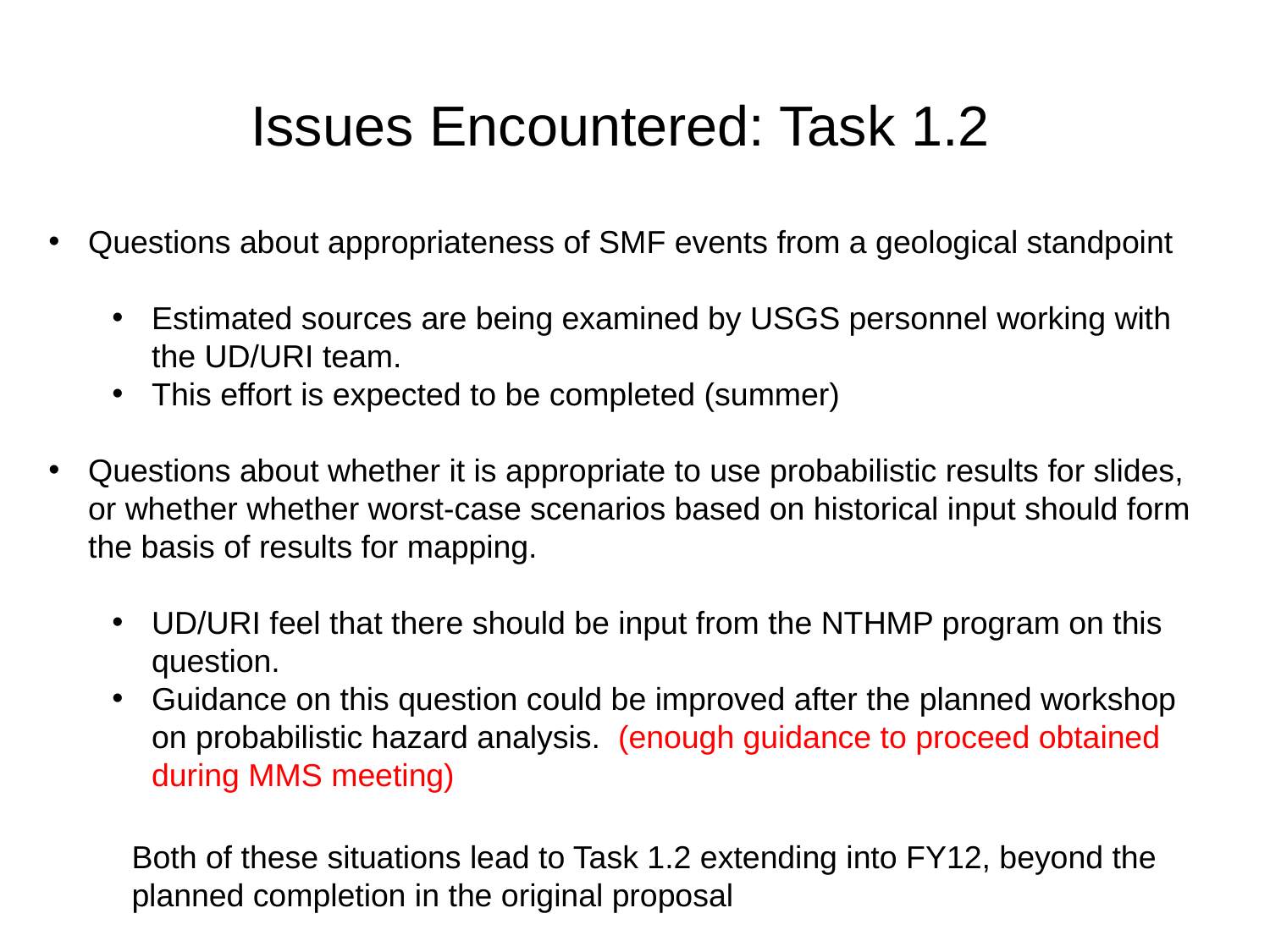

Issues Encountered: Task 1.2
Questions about appropriateness of SMF events from a geological standpoint

Estimated sources are being examined by USGS personnel working with the UD/URI team.
This effort is expected to be completed (summer)

Questions about whether it is appropriate to use probabilistic results for slides, or whether whether worst-case scenarios based on historical input should form the basis of results for mapping.

UD/URI feel that there should be input from the NTHMP program on this question.
Guidance on this question could be improved after the planned workshop on probabilistic hazard analysis.  (enough guidance to proceed obtained during MMS meeting)
Both of these situations lead to Task 1.2 extending into FY12, beyond the
planned completion in the original proposal